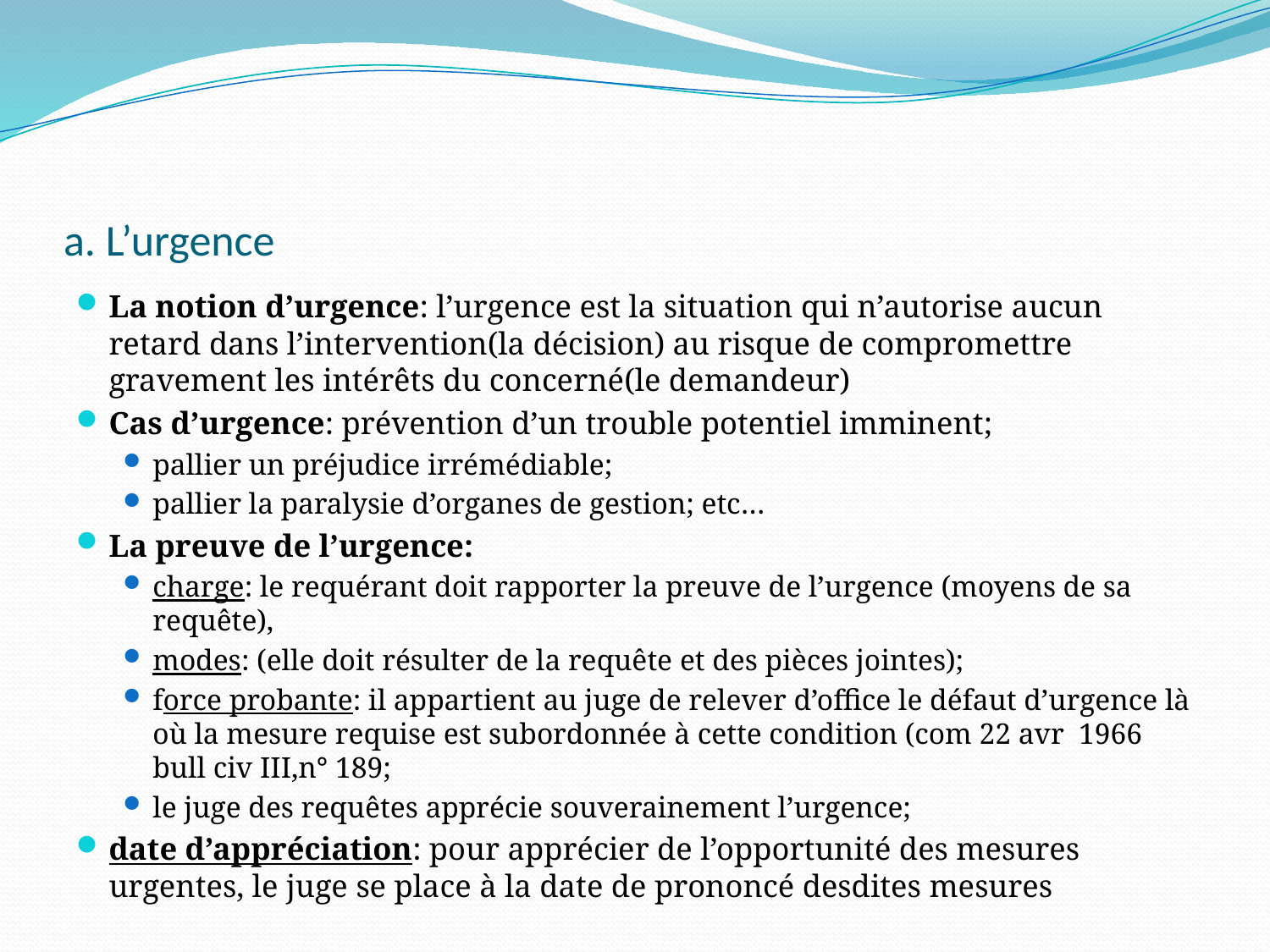

# a. L’urgence

La notion d’urgence: l’urgence est la situation qui n’autorise aucun retard dans l’intervention(la décision) au risque de compromettre gravement les intérêts du concerné(le demandeur)
Cas d’urgence: prévention d’un trouble potentiel imminent;
pallier un préjudice irrémédiable;
pallier la paralysie d’organes de gestion; etc…
La preuve de l’urgence:
charge: le requérant doit rapporter la preuve de l’urgence (moyens de sa requête),
modes: (elle doit résulter de la requête et des pièces jointes);
force probante: il appartient au juge de relever d’office le défaut d’urgence là où la mesure requise est subordonnée à cette condition (com 22 avr  1966 bull civ III,n° 189;
le juge des requêtes apprécie souverainement l’urgence;
date d’appréciation: pour apprécier de l’opportunité des mesures urgentes, le juge se place à la date de prononcé desdites mesures